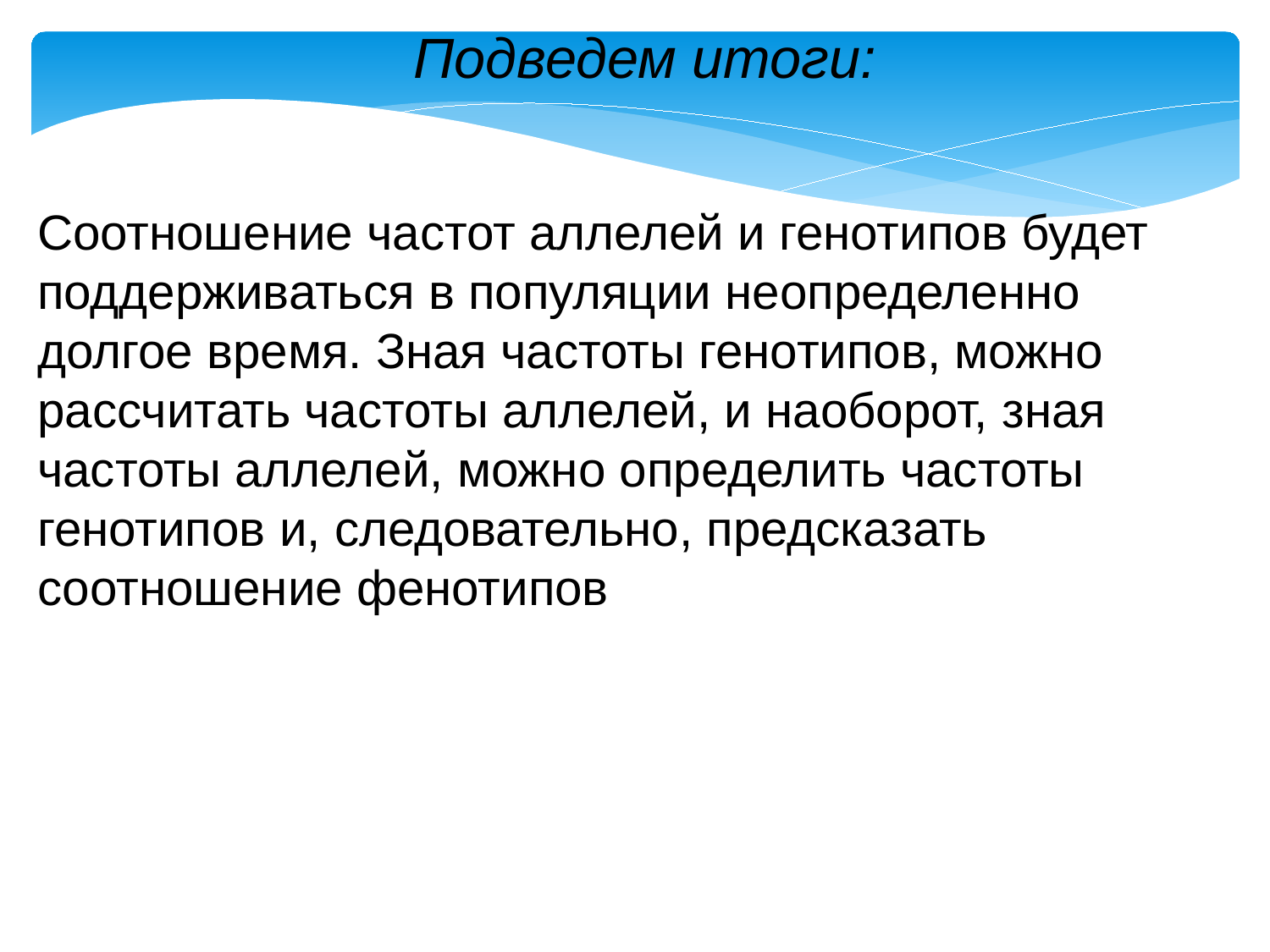

Подведем итоги:

Соотношение частот аллелей и генотипов будет поддерживаться в популяции неопределенно долгое время. Зная частоты генотипов, можно рассчитать частоты аллелей, и наоборот, зная частоты аллелей, можно определить частоты генотипов и, следовательно, предсказать соотношение фенотипов